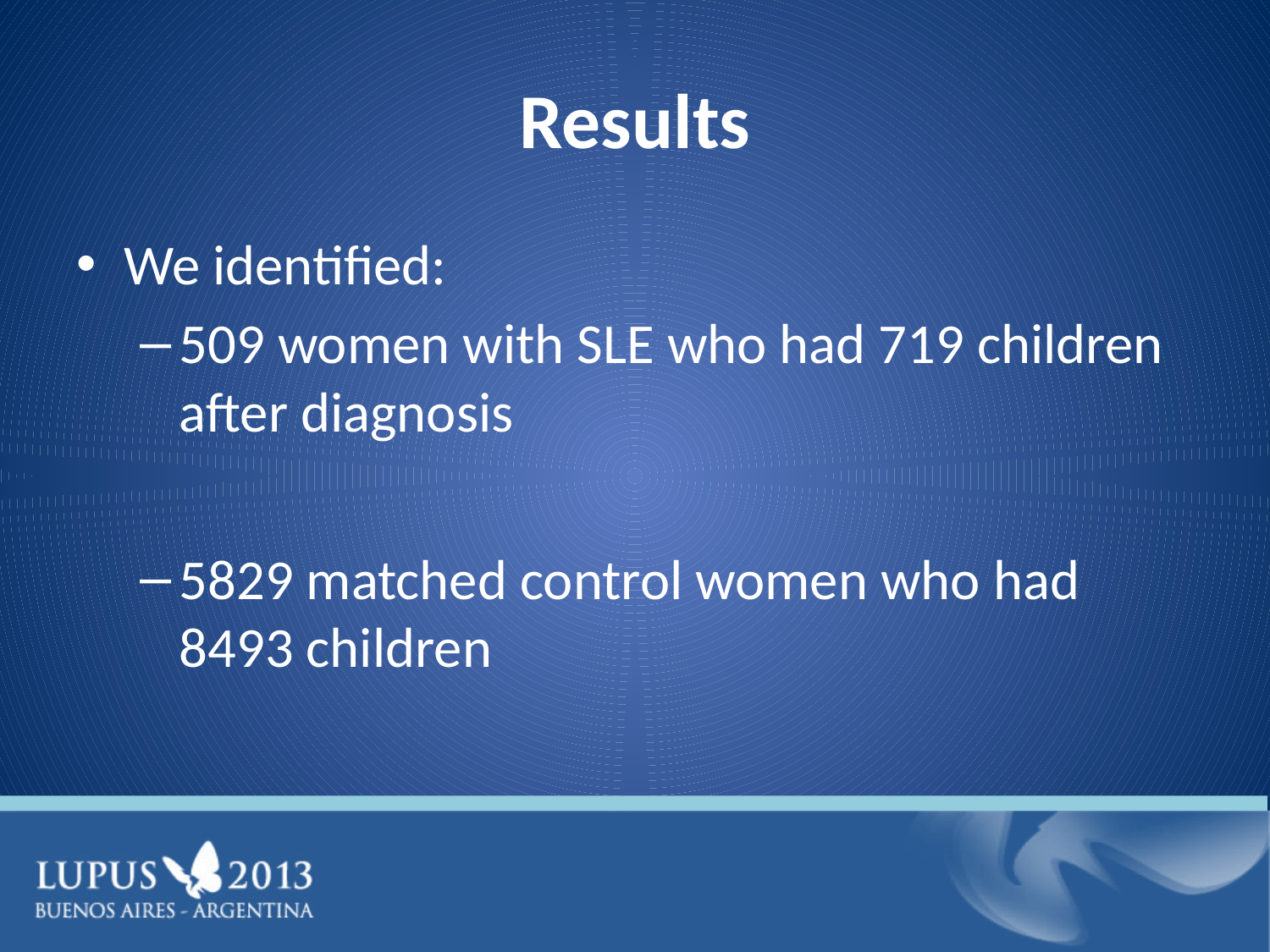

# Results
We identified:
509 women with SLE who had 719 children after diagnosis

5829 matched control women who had 8493 children